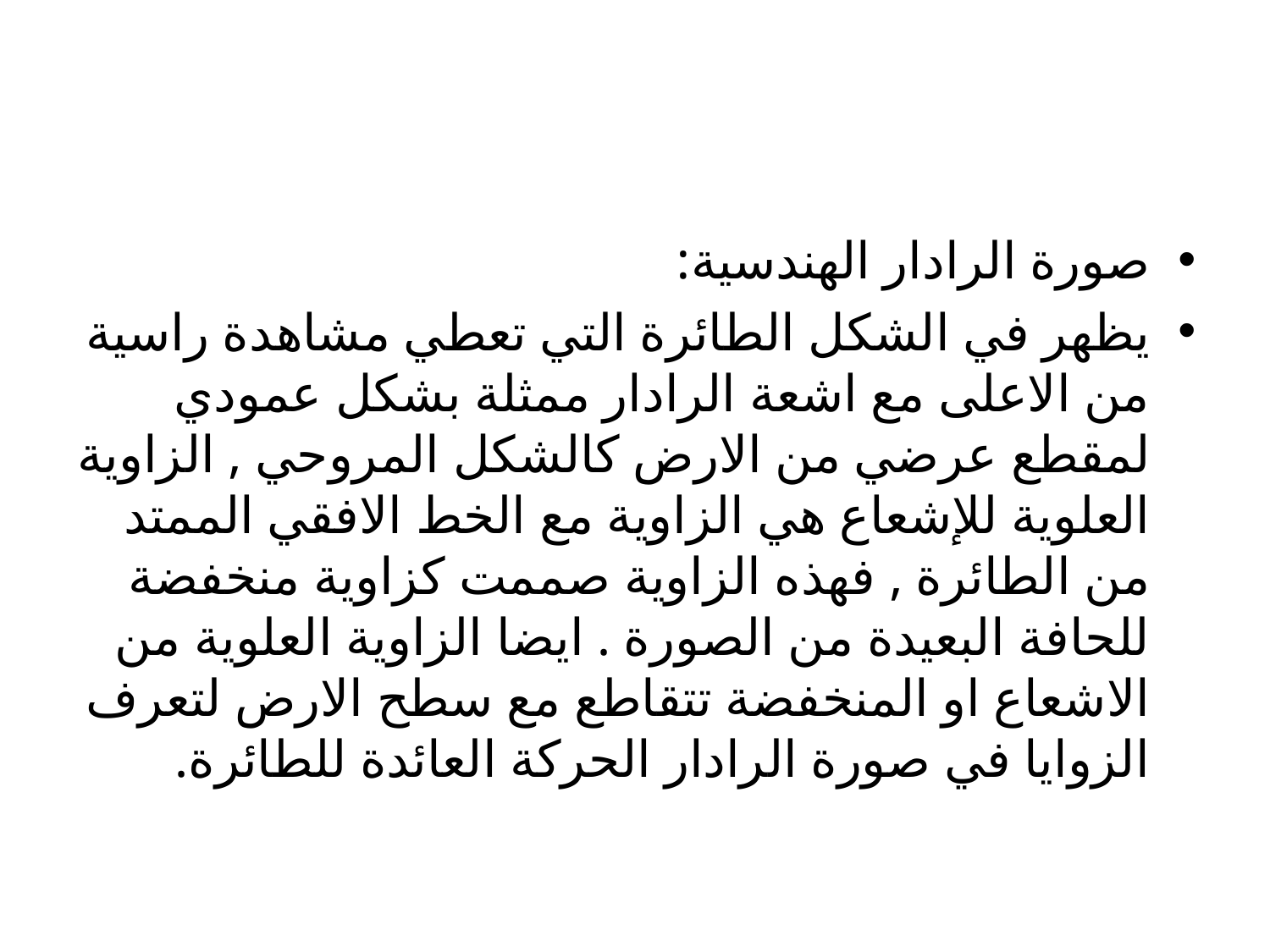

صورة الرادار الهندسية:
يظهر في الشكل الطائرة التي تعطي مشاهدة راسية من الاعلى مع اشعة الرادار ممثلة بشكل عمودي لمقطع عرضي من الارض كالشكل المروحي , الزاوية العلوية للإشعاع هي الزاوية مع الخط الافقي الممتد من الطائرة , فهذه الزاوية صممت كزاوية منخفضة للحافة البعيدة من الصورة . ايضا الزاوية العلوية من الاشعاع او المنخفضة تتقاطع مع سطح الارض لتعرف الزوايا في صورة الرادار الحركة العائدة للطائرة.